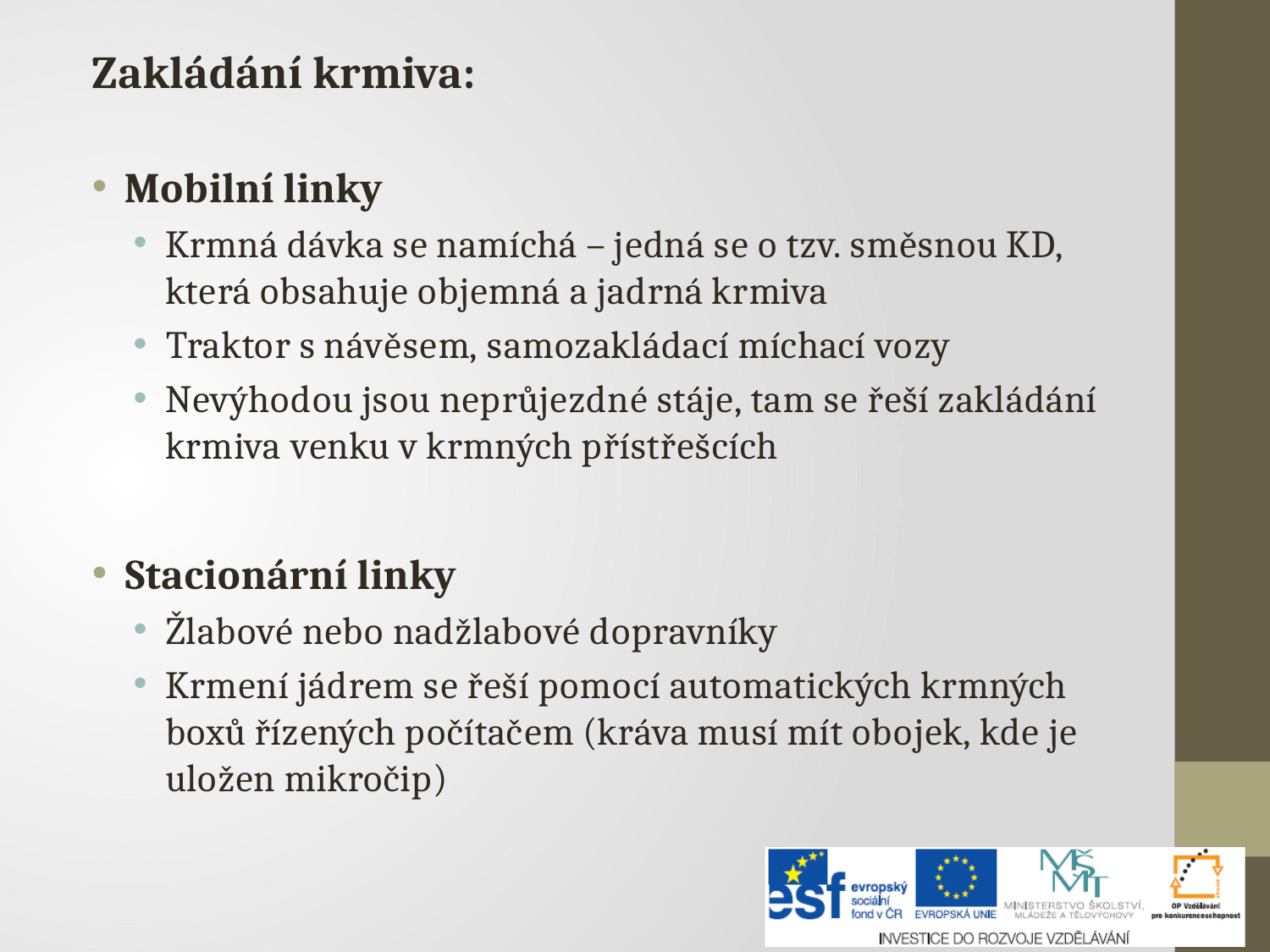

Zakládání krmiva:

Mobilní linky
Krmná dávka se namíchá – jedná se o tzv. směsnou KD, která obsahuje objemná a jadrná krmiva
Traktor s návěsem, samozakládací míchací vozy
Nevýhodou jsou neprůjezdné stáje, tam se řeší zakládání krmiva venku v krmných přístřešcích

Stacionární linky
Žlabové nebo nadžlabové dopravníky
Krmení jádrem se řeší pomocí automatických krmných boxů řízených počítačem (kráva musí mít obojek, kde je uložen mikročip)